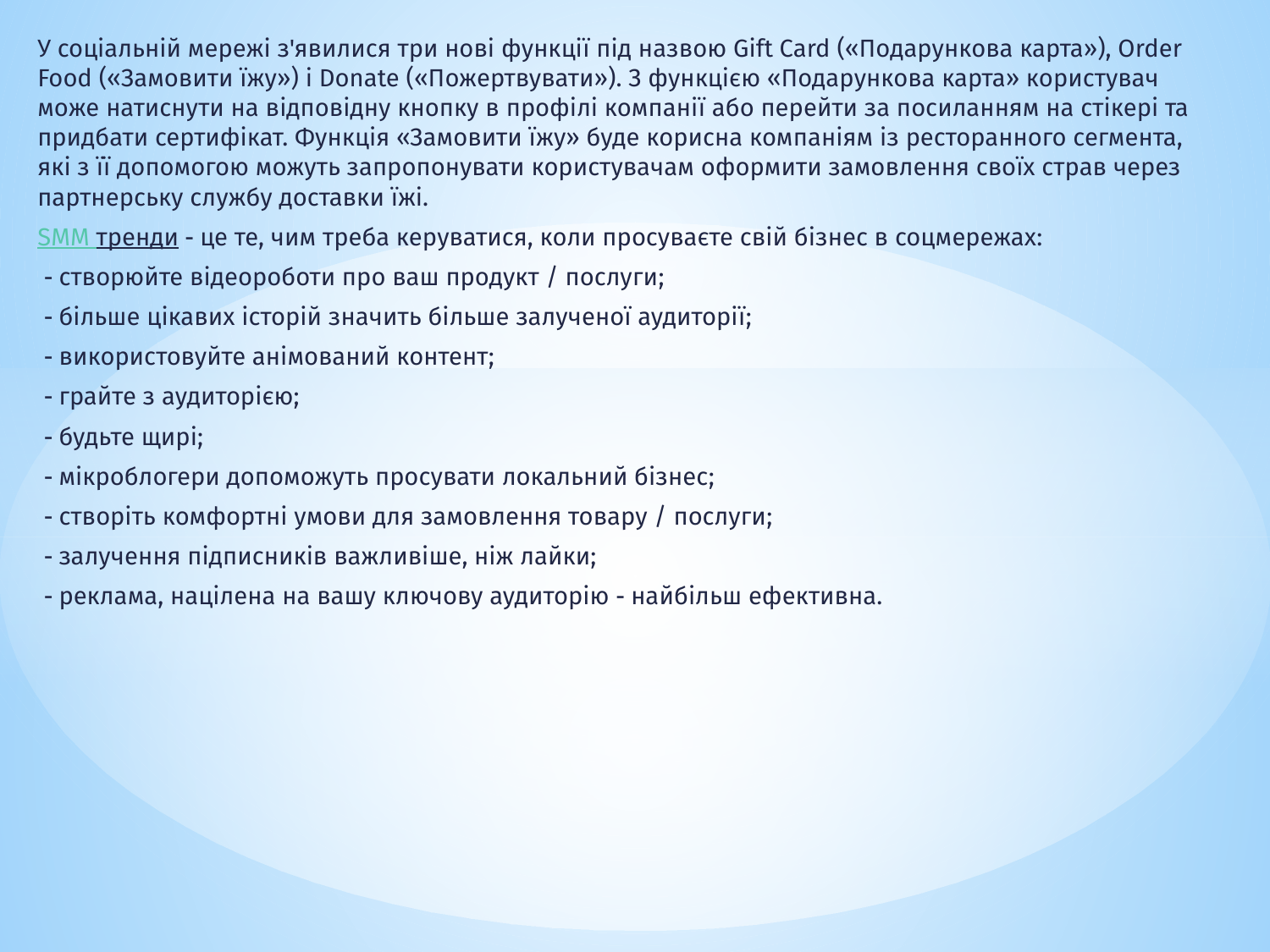

У соціальній мережі з'явилися три нові функції під назвою Gift Card («Подарункова карта»), Order Food («Замовити їжу») і Donate («Пожертвувати»). З функцією «Подарункова карта» користувач може натиснути на відповідну кнопку в профілі компанії або перейти за посиланням на стікері та придбати сертифікат. Функція «Замовити їжу» буде корисна компаніям із ресторанного сегмента, які з її допомогою можуть запропонувати користувачам оформити замовлення своїх страв через партнерську службу доставки їжі.
SMM тренди − це те, чим треба керуватися, коли просуваєте свій бізнес в соцмережах:
 − створюйте відеороботи про ваш продукт / послуги;
 − більше цікавих історій значить більше залученої аудиторії;
 − використовуйте анімований контент;
 − грайте з аудиторією;
 − будьте щирі;
 − мікроблогери допоможуть просувати локальний бізнес;
 − створіть комфортні умови для замовлення товару / послуги;
 − залучення підписників важливіше, ніж лайки;
 − реклама, націлена на вашу ключову аудиторію − найбільш ефективна.